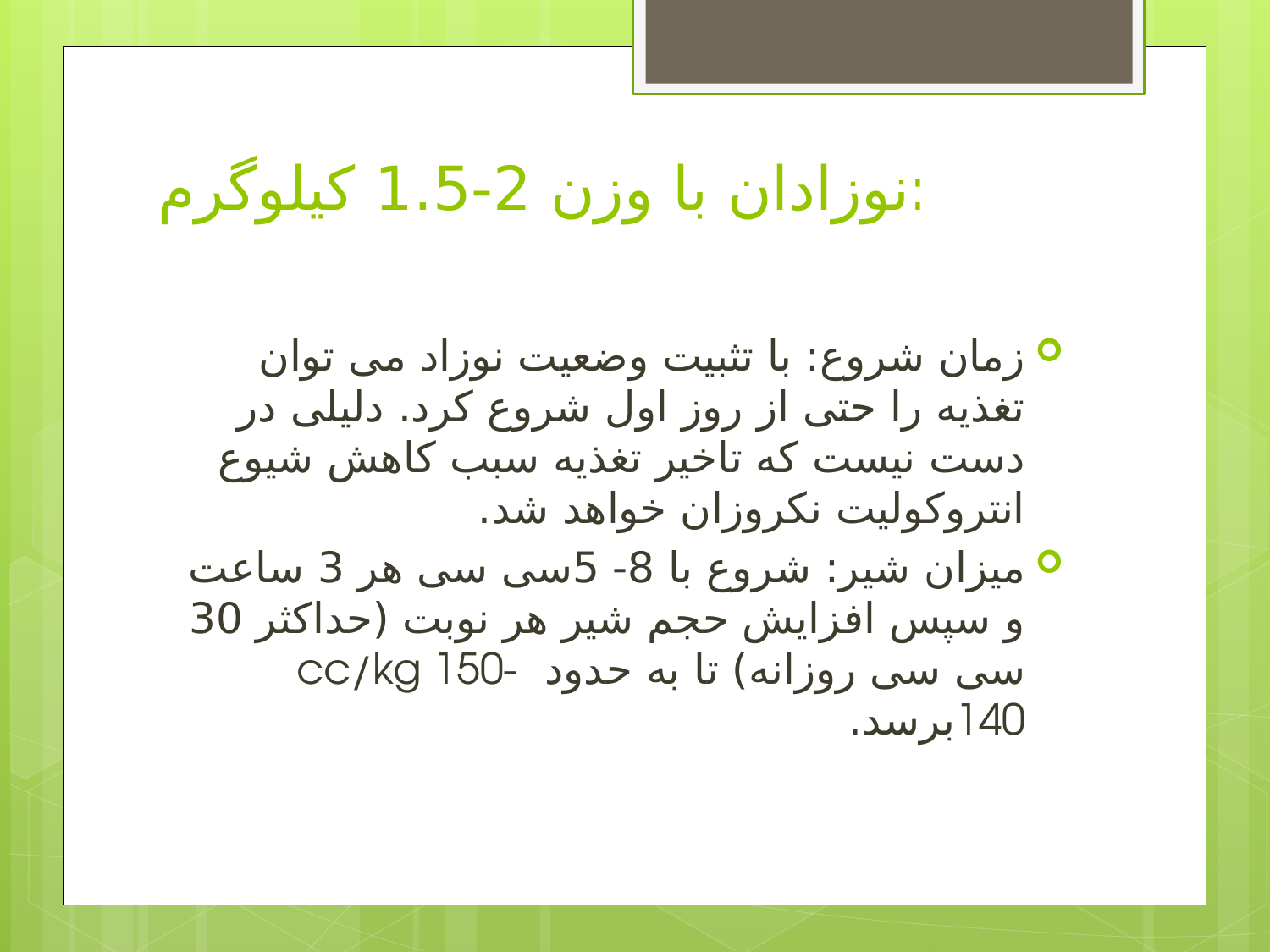

# نوزادان با وزن 2-1.5 کیلوگرم:
زمان شروع: با تثبیت وضعیت نوزاد می توان تغذیه را حتی از روز اول شروع کرد. دلیلی در دست نیست که تاخیر تغذیه سبب کاهش شیوع انتروکولیت نکروزان خواهد شد.
میزان شیر: شروع با 8- 5سی سی هر 3 ساعت و سپس افزایش حجم شیر هر نوبت (حداکثر 30 سی سی روزانه) تا به حدود  cc/kg 150-140برسد.